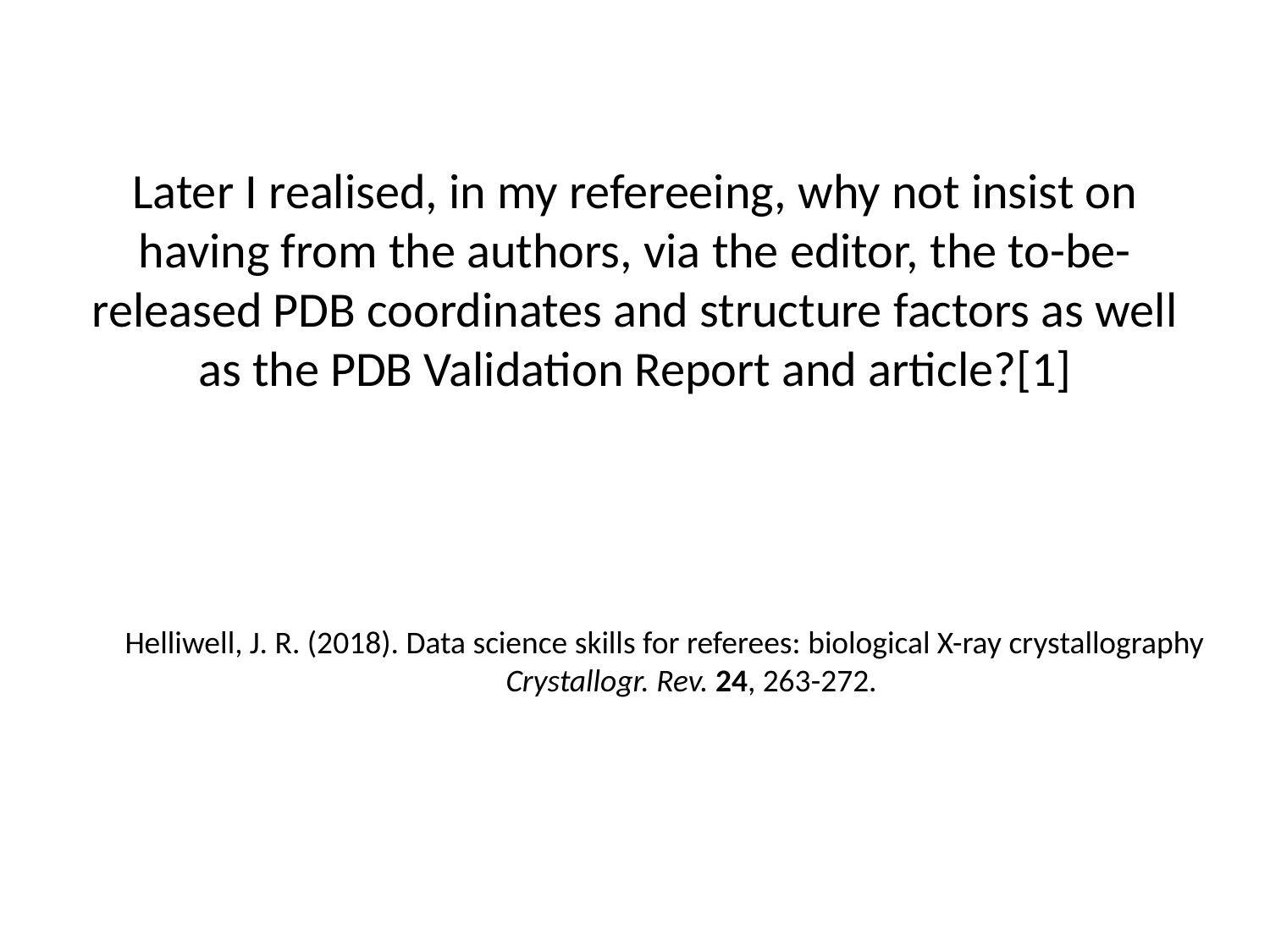

# Later I realised, in my refereeing, why not insist on having from the authors, via the editor, the to-be-released PDB coordinates and structure factors as well as the PDB Validation Report and article?[1]
Helliwell, J. R. (2018). Data science skills for referees: biological X-ray crystallography
			Crystallogr. Rev. 24, 263-272.